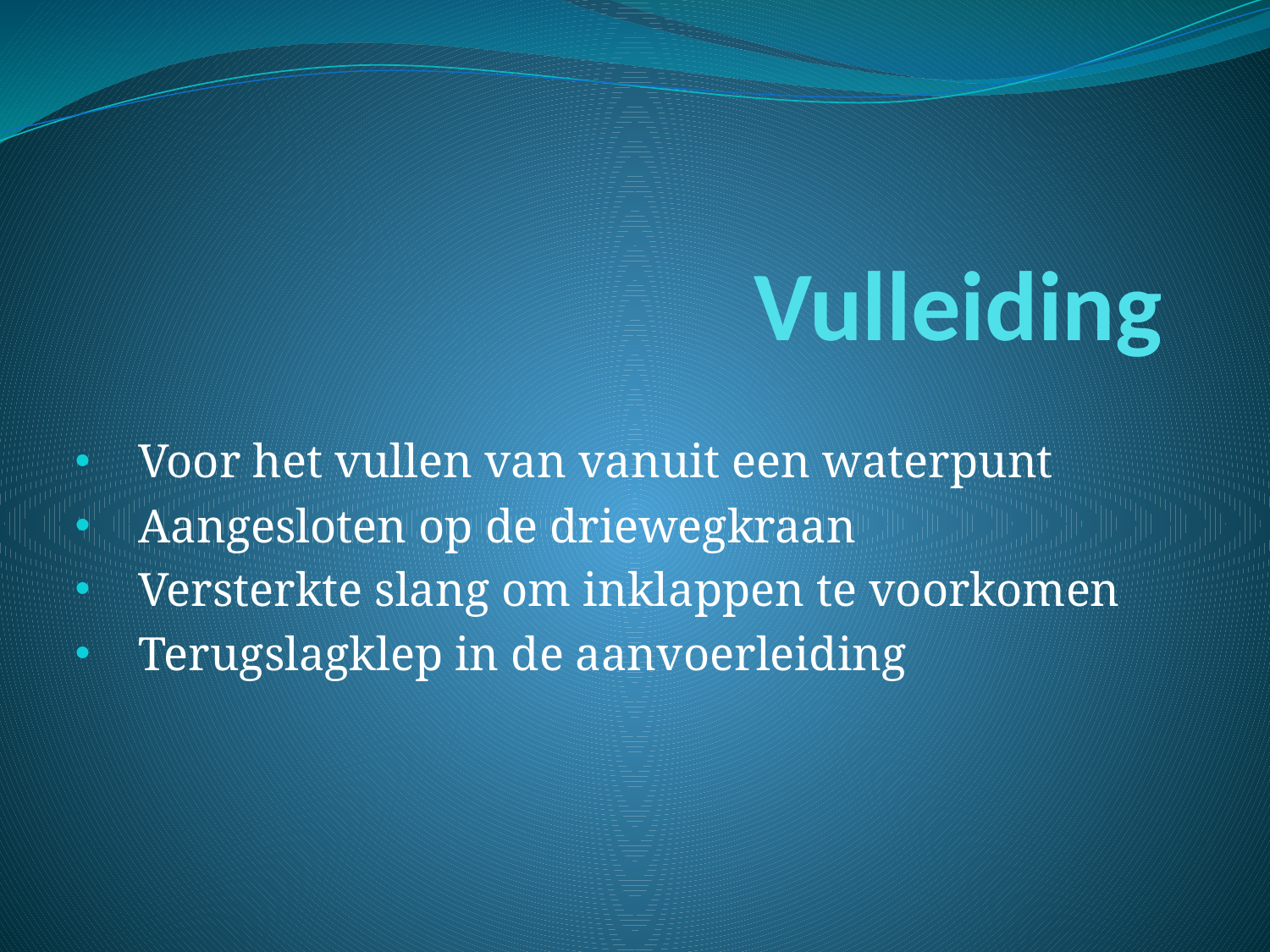

# Vulleiding
Voor het vullen van vanuit een waterpunt
Aangesloten op de driewegkraan
Versterkte slang om inklappen te voorkomen
Terugslagklep in de aanvoerleiding